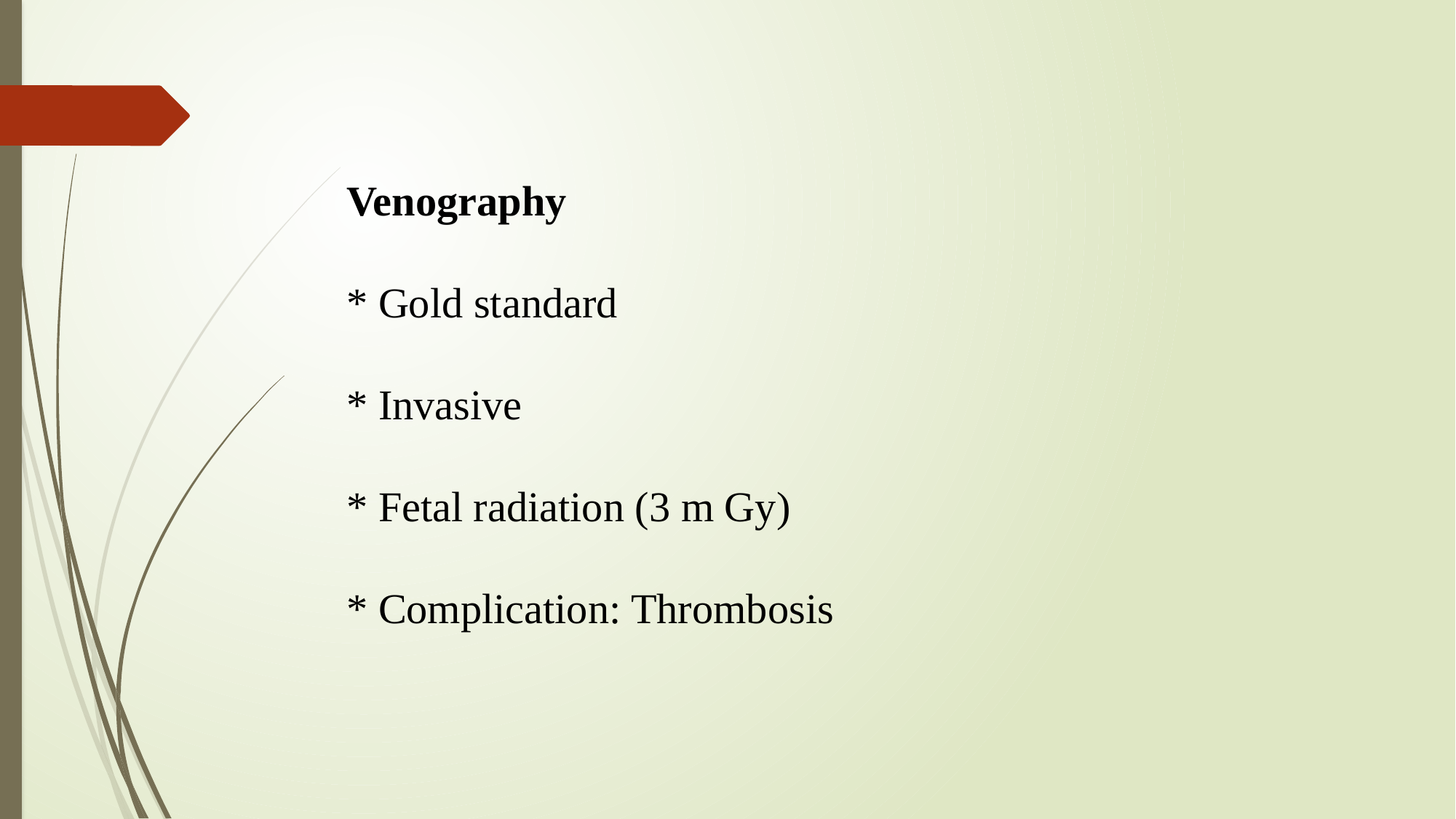

Venography
* Gold standard
* Invasive
* Fetal radiation (3 m Gy)
* Complication: Thrombosis